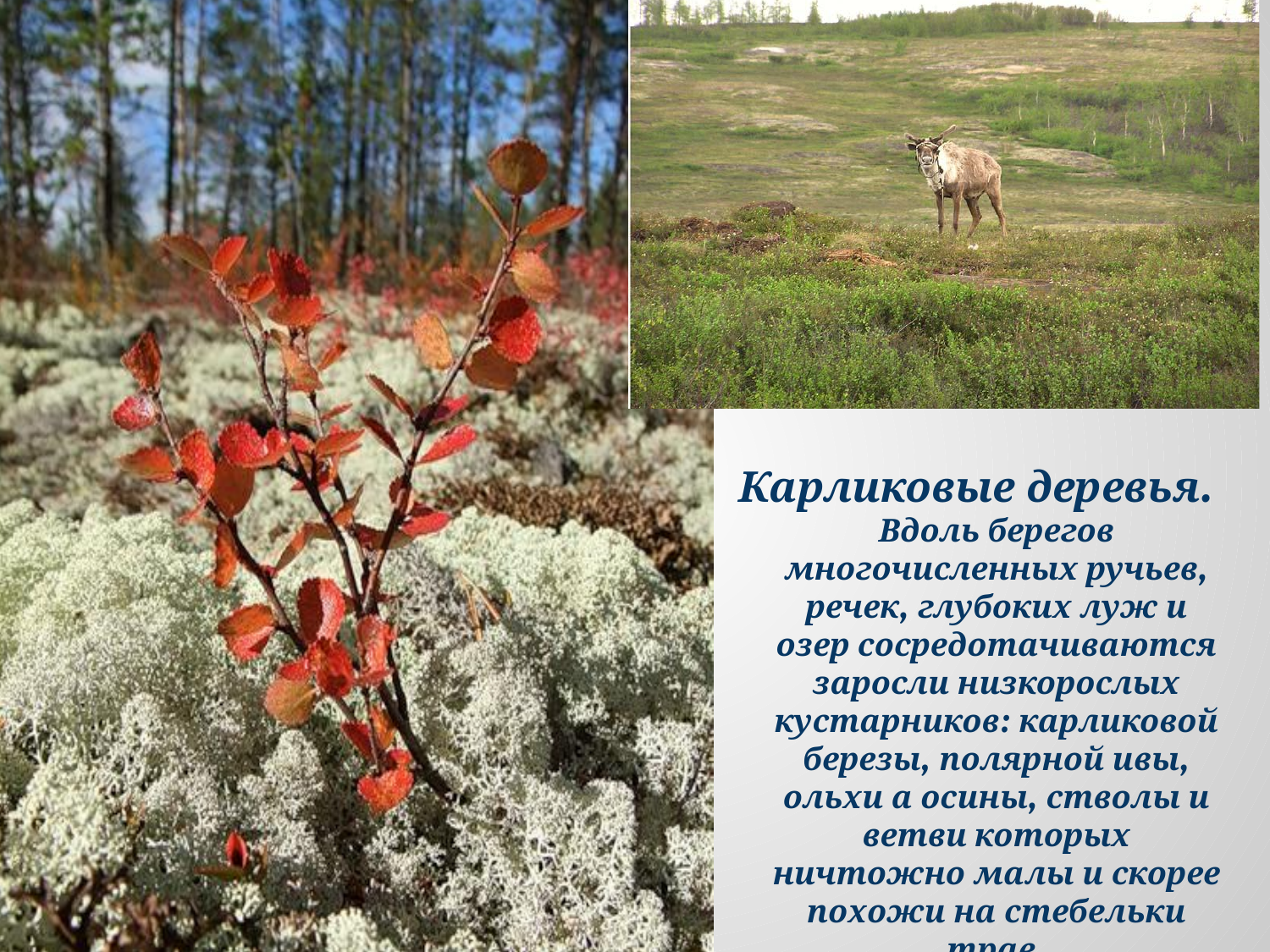

Карликовые деревья. Вдоль берегов многочисленных ручьев, речек, глубоких луж и озер сосредотачиваются заросли низкорослых кустарников: карликовой березы, полярной ивы, ольхи а осины, стволы и ветви которых ничтожно малы и скорее похожи на стебельки трав.